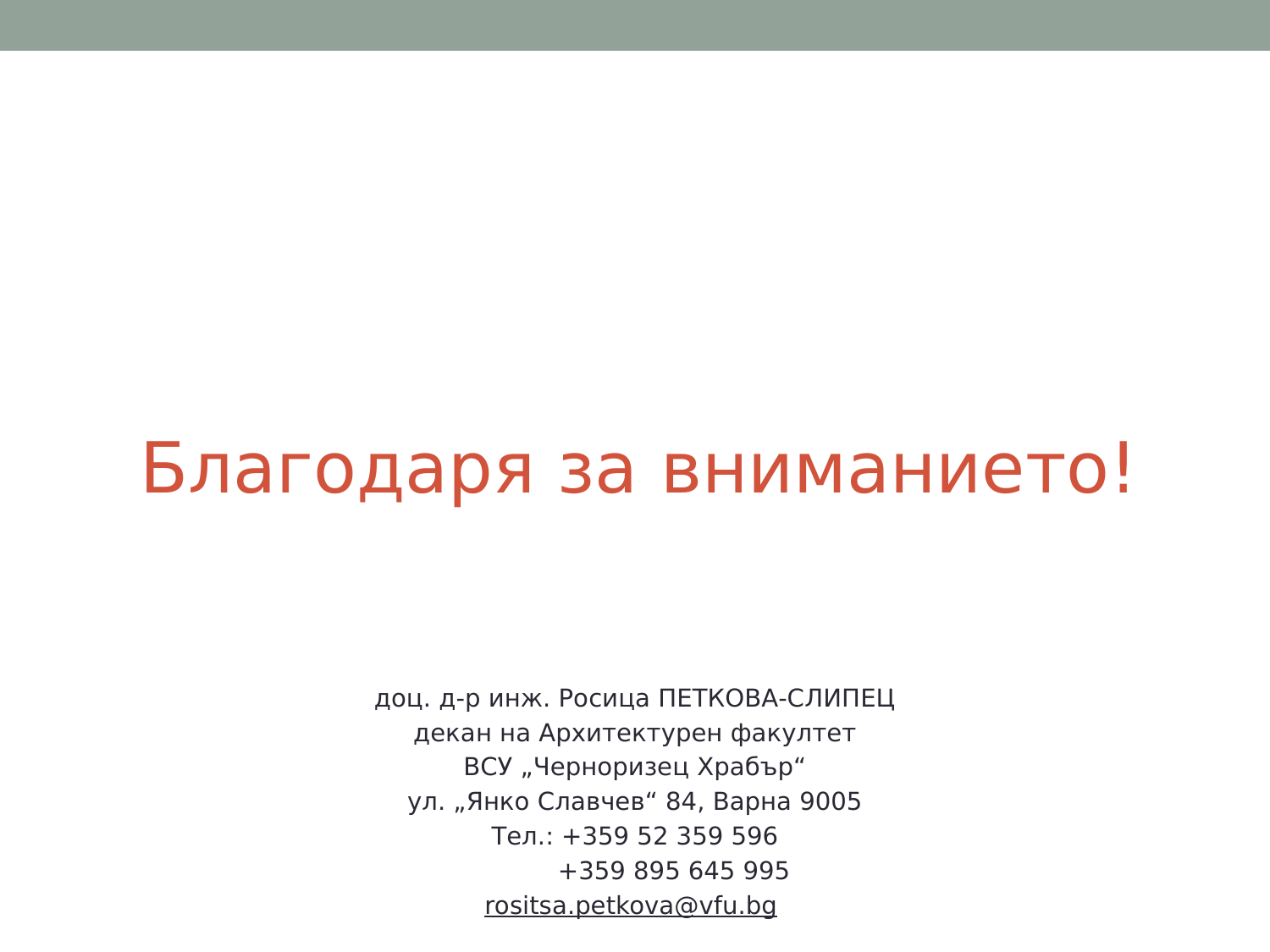

Благодаря за вниманието!
доц. д-р инж. Росица ПЕТКОВА-СЛИПЕЦ
декан на Архитектурен факултет
ВСУ „Черноризец Храбър“
ул. „Янко Славчев“ 84, Варна 9005
Тел.: +359 52 359 596
          +359 895 645 995
rositsa.petkova@vfu.bg